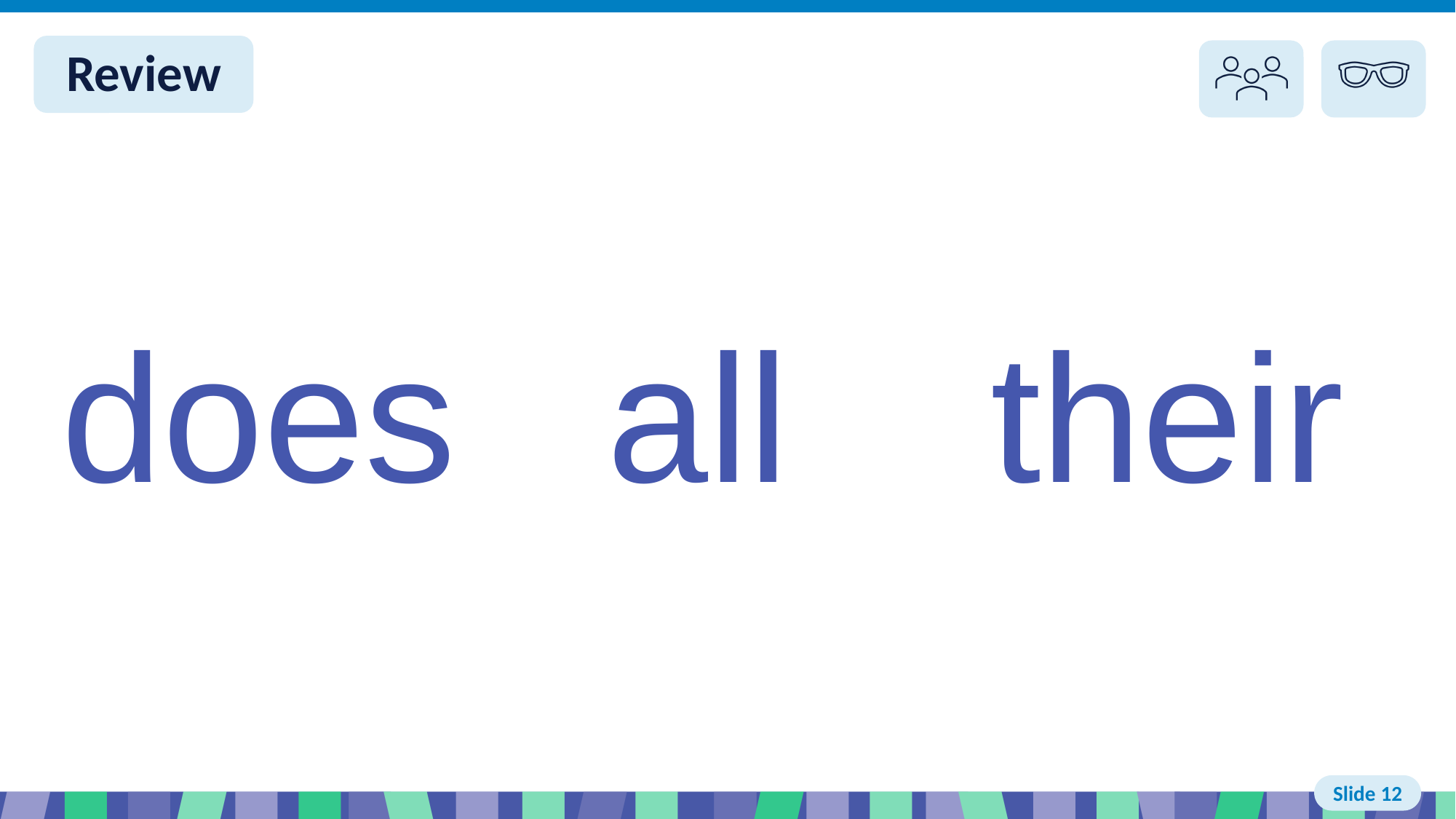

# Slide 12 Review You do
does   all    their